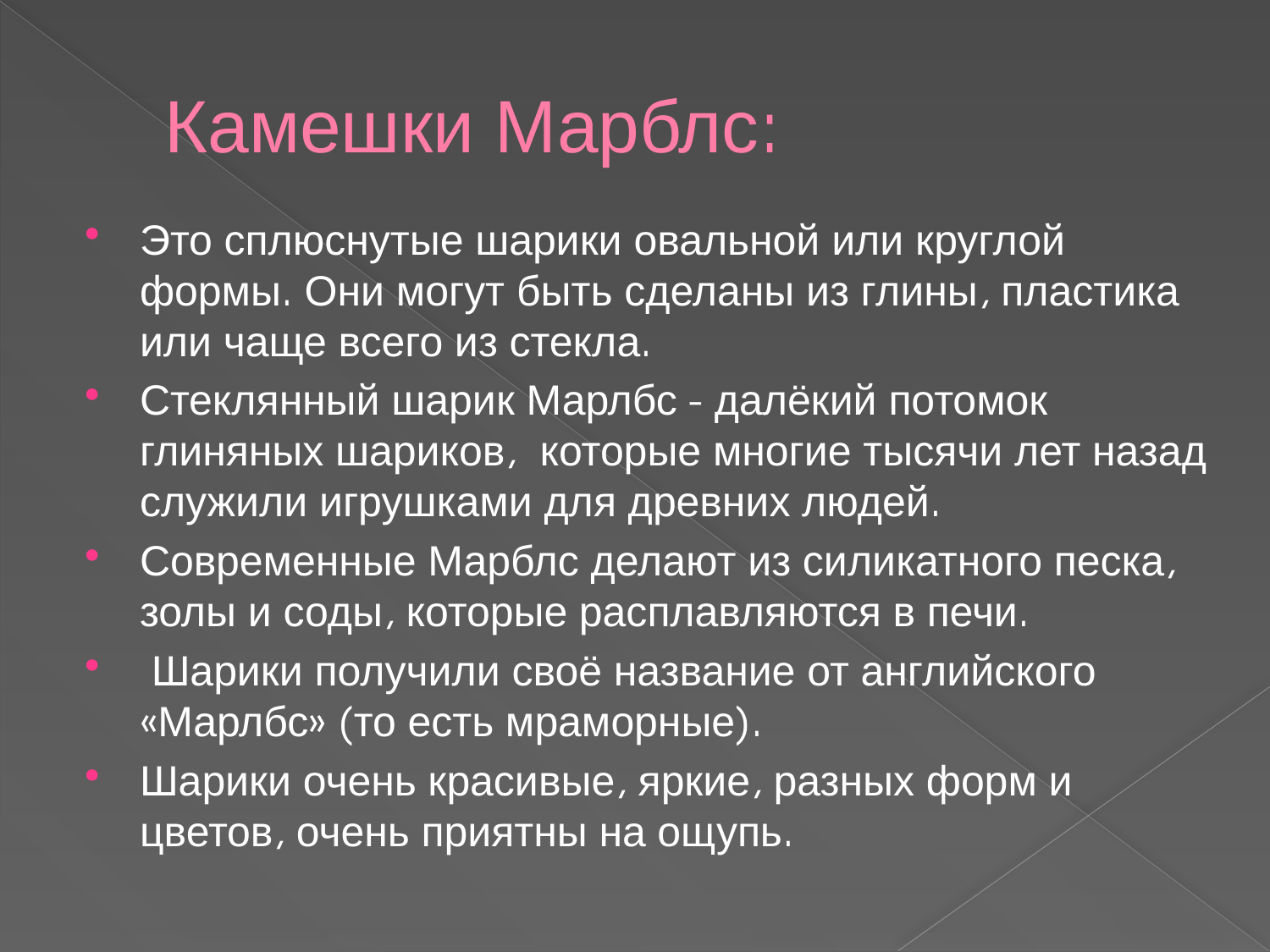

# Камешки Марблс:
Это сплюснутые шарики овальной или круглой формы. Они могут быть сделаны из глины, пластика или чаще всего из стекла.
Стеклянный шарик Марлбс - далёкий потомок глиняных шариков,  которые многие тысячи лет назад служили игрушками для древних людей.
Современные Марблс делают из силикатного песка, золы и соды, которые расплавляются в печи.
 Шарики получили своё название от английского «Марлбс» (то есть мраморные).
Шарики очень красивые, яркие, разных форм и цветов, очень приятны на ощупь.